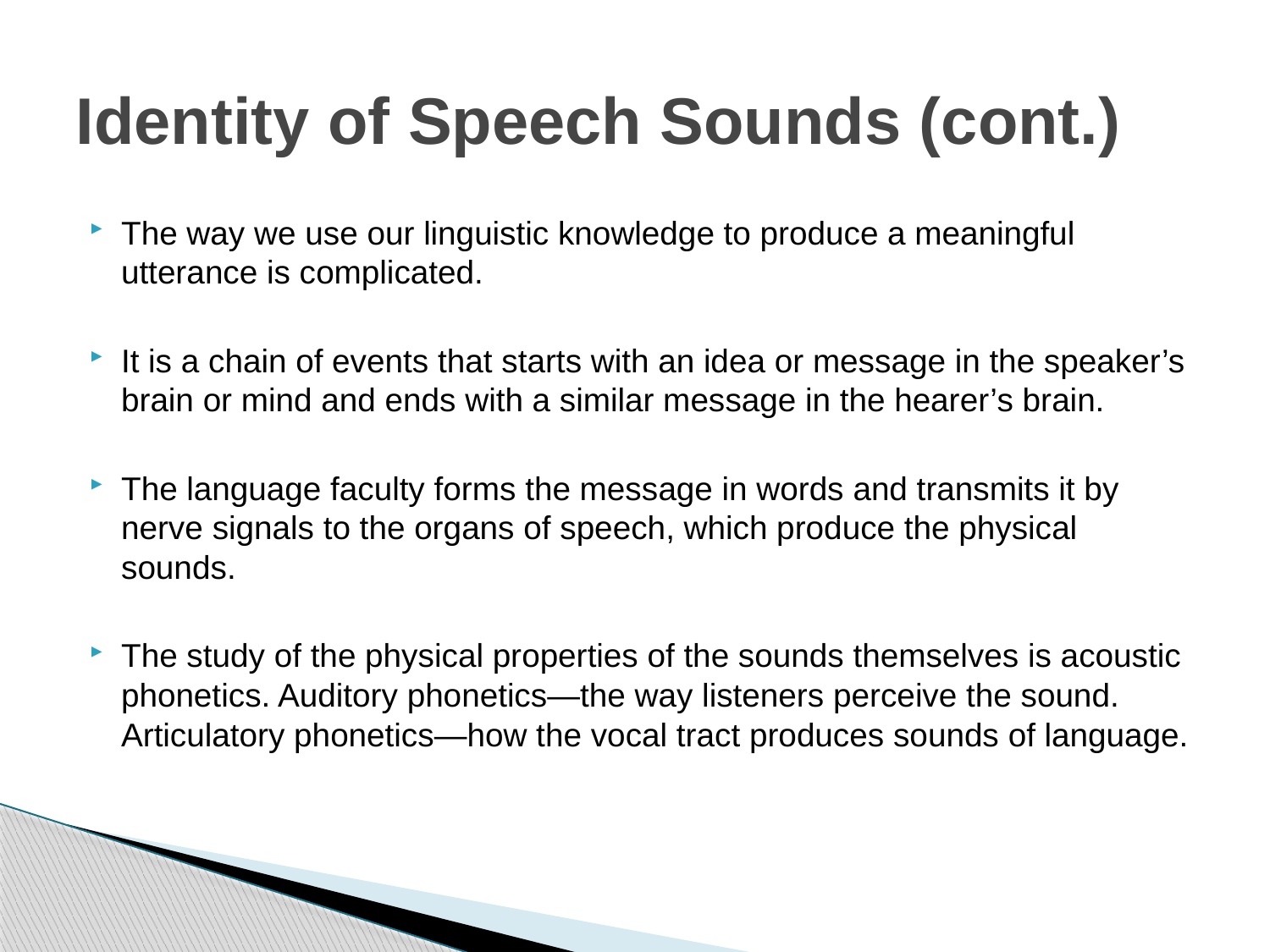

# Identity of Speech Sounds (cont.)
The way we use our linguistic knowledge to produce a meaningful utterance is complicated.

It is a chain of events that starts with an idea or message in the speaker’s brain or mind and ends with a similar message in the hearer’s brain.

The language faculty forms the message in words and transmits it by nerve signals to the organs of speech, which produce the physical sounds.

The study of the physical properties of the sounds themselves is acoustic phonetics. Auditory phonetics—the way listeners perceive the sound. Articulatory phonetics—how the vocal tract produces sounds of language.